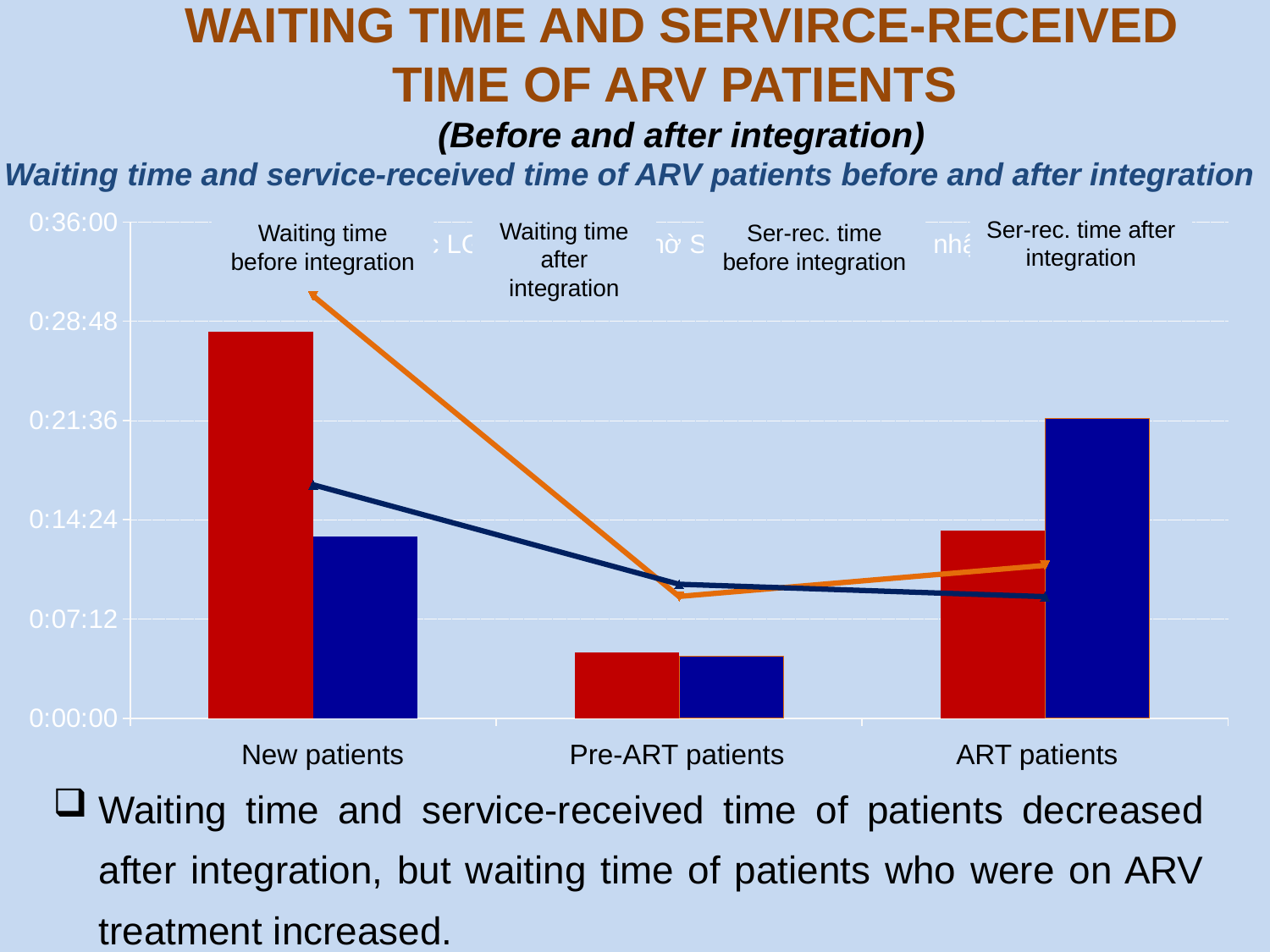

WAITING TIME AND SERVIRCE-RECEIVED TIME OF ARV PATIENTS
(Before and after integration)
Waiting time and service-received time of ARV patients before and after integration

### Chart

| Category | TG chờ Trước LG | TG chờ Sau LG | TG nhận Trước LG | TG nhận Sau LG |
|---|---|---|---|---|
| BN mới | 0.0194675925925926 | 0.00913194444444444 | 0.0212731481481482 | 0.0117592592592593 |
| BN Pre-ART | 0.00329861111111112 | 0.00313657407407408 | 0.00613425925925926 | 0.0067476851851852 |
| BN ART | 0.00945601851851854 | 0.0151041666666667 | 0.00769675925925926 | 0.00612268518518519 |
Ser-rec. time after integration
Waiting time after integration
Waiting time before integration
Ser-rec. time before integration
New patients
Pre-ART patients
ART patients
Waiting time and service-received time of patients decreased after integration, but waiting time of patients who were on ARV treatment increased.